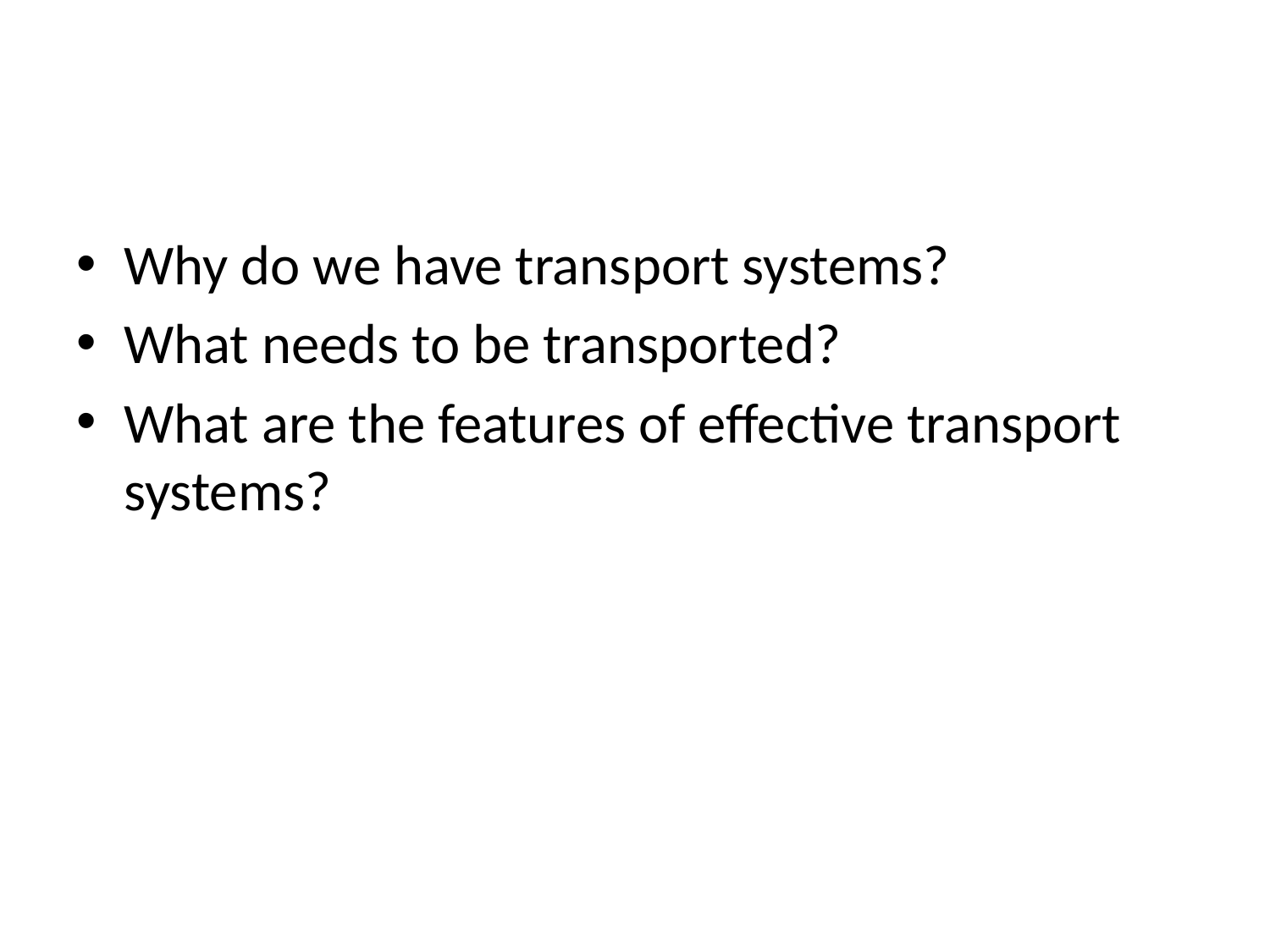

#
Why do we have transport systems?
What needs to be transported?
What are the features of effective transport systems?